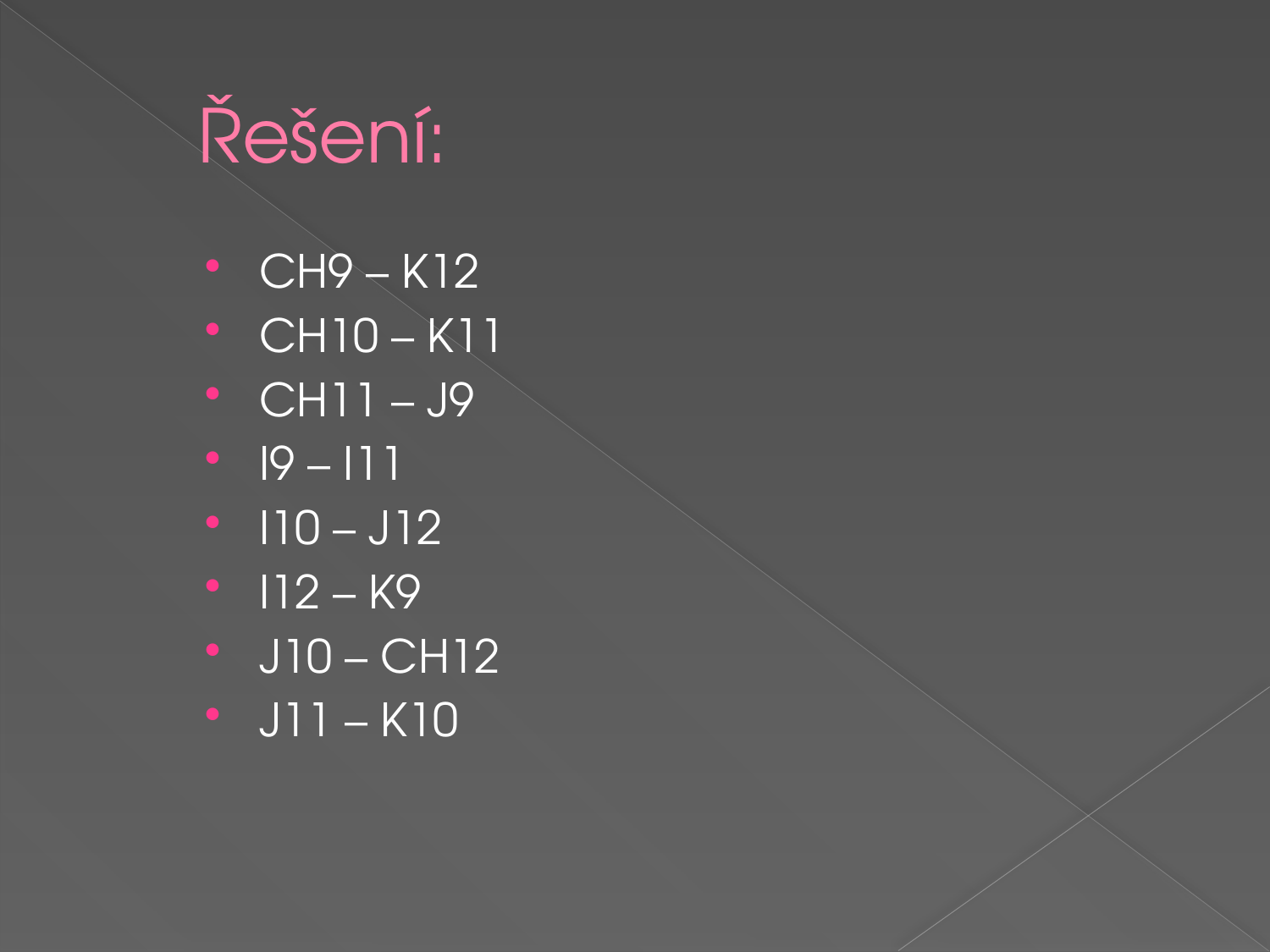

# Řešení:
CH9 – K12
CH10 – K11
CH11 – J9
I9 – I11
I10 – J12
I12 – K9
J10 – CH12
J11 – K10